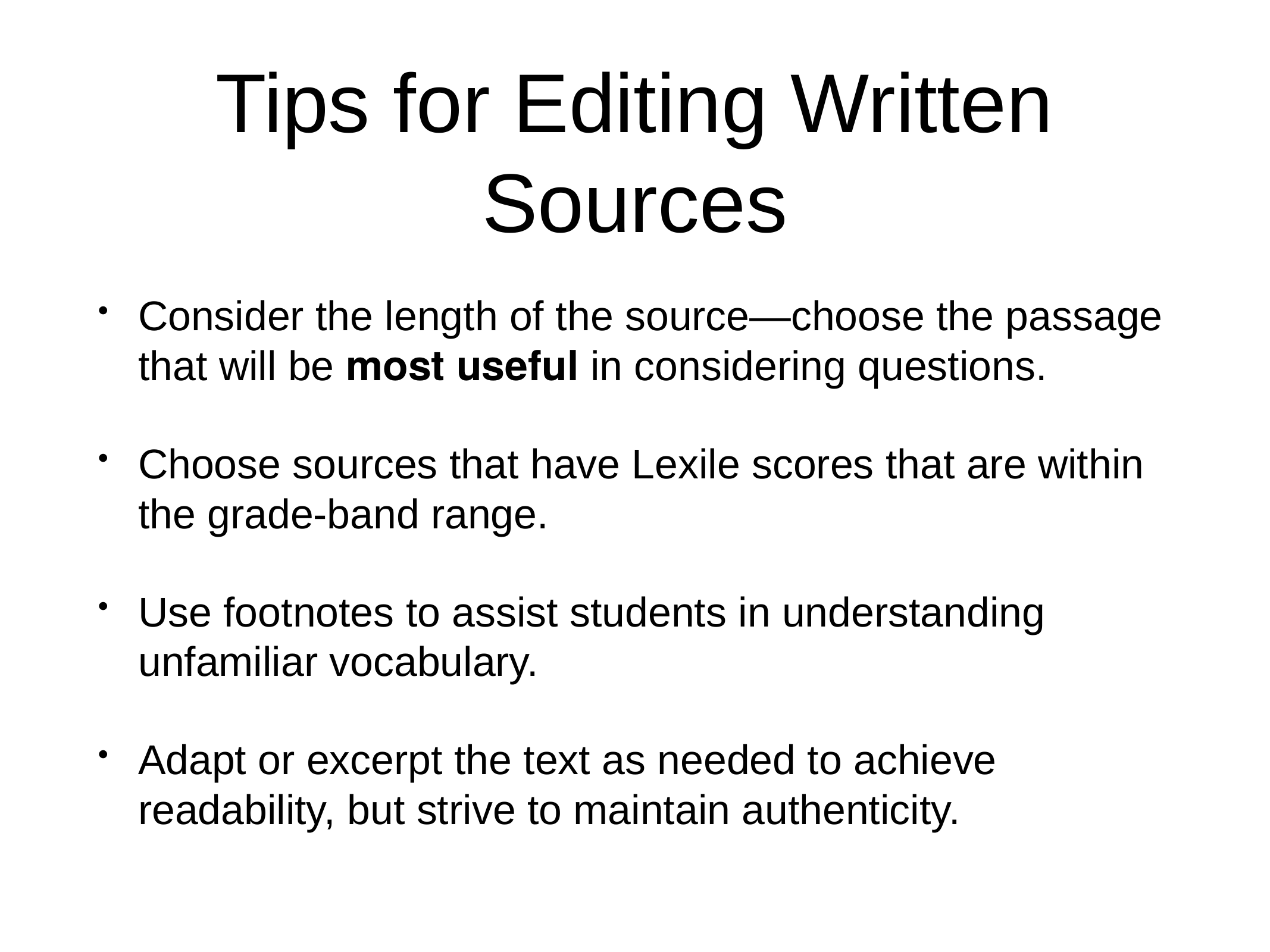

# Tips for Editing Written Sources
Consider the length of the source—choose the passage that will be most useful in considering questions.
Choose sources that have Lexile scores that are within the grade-band range.
Use footnotes to assist students in understanding unfamiliar vocabulary.
Adapt or excerpt the text as needed to achieve readability, but strive to maintain authenticity.